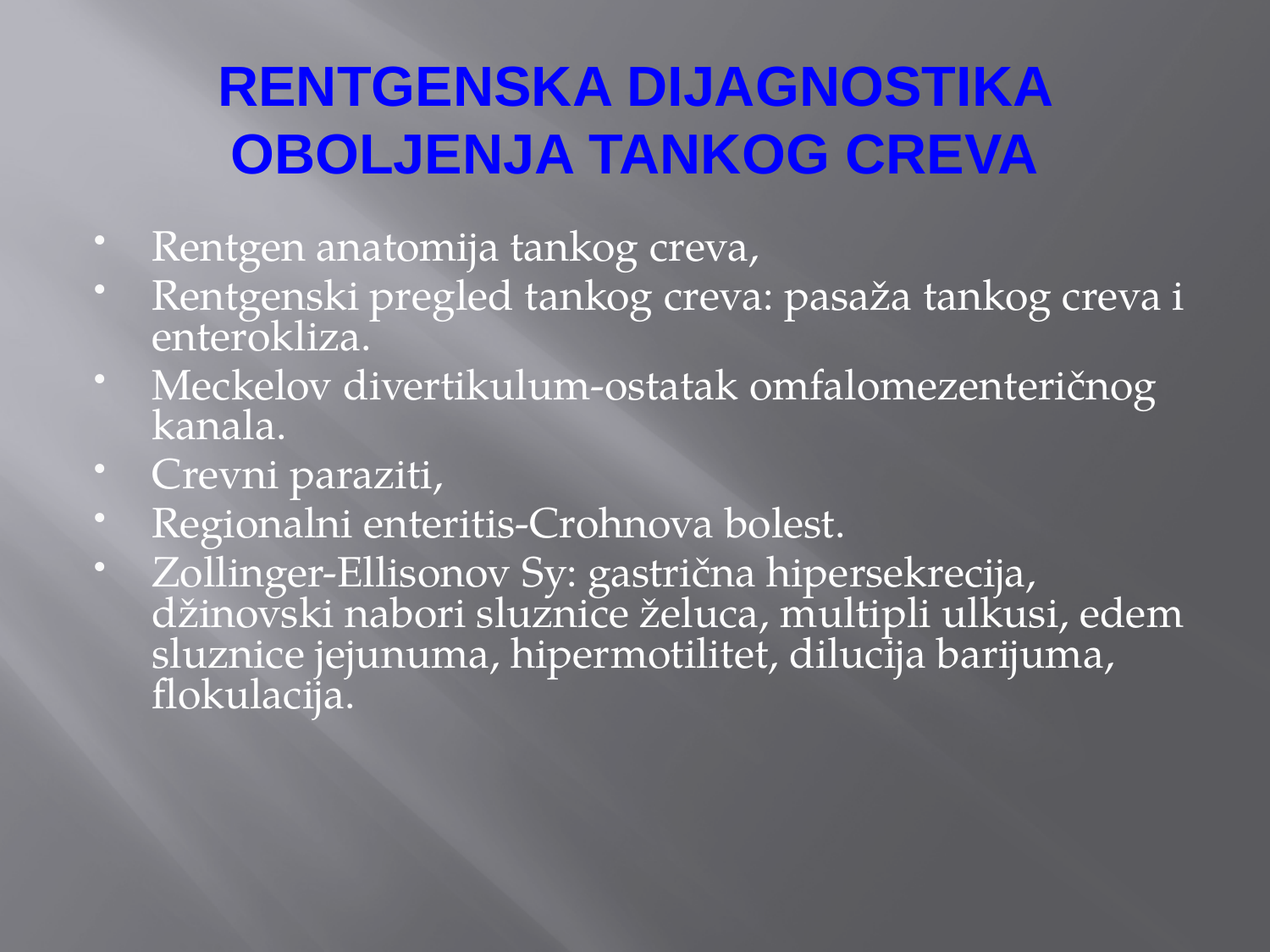

# RENTGENSKA DIJAGNOSTIKA OBOLJENJA TANKOG CREVA
Rentgen anatomija tankog creva,
Rentgenski pregled tankog creva: pasaža tankog creva i enterokliza.
Meckelov divertikulum-ostatak omfalomezenteričnog kanala.
Crevni paraziti,
Regionalni enteritis-Crohnova bolest.
Zollinger-Ellisonov Sy: gastrična hipersekrecija, džinovski nabori sluznice želuca, multipli ulkusi, edem sluznice jejunuma, hipermotilitet, dilucija barijuma, flokulacija.